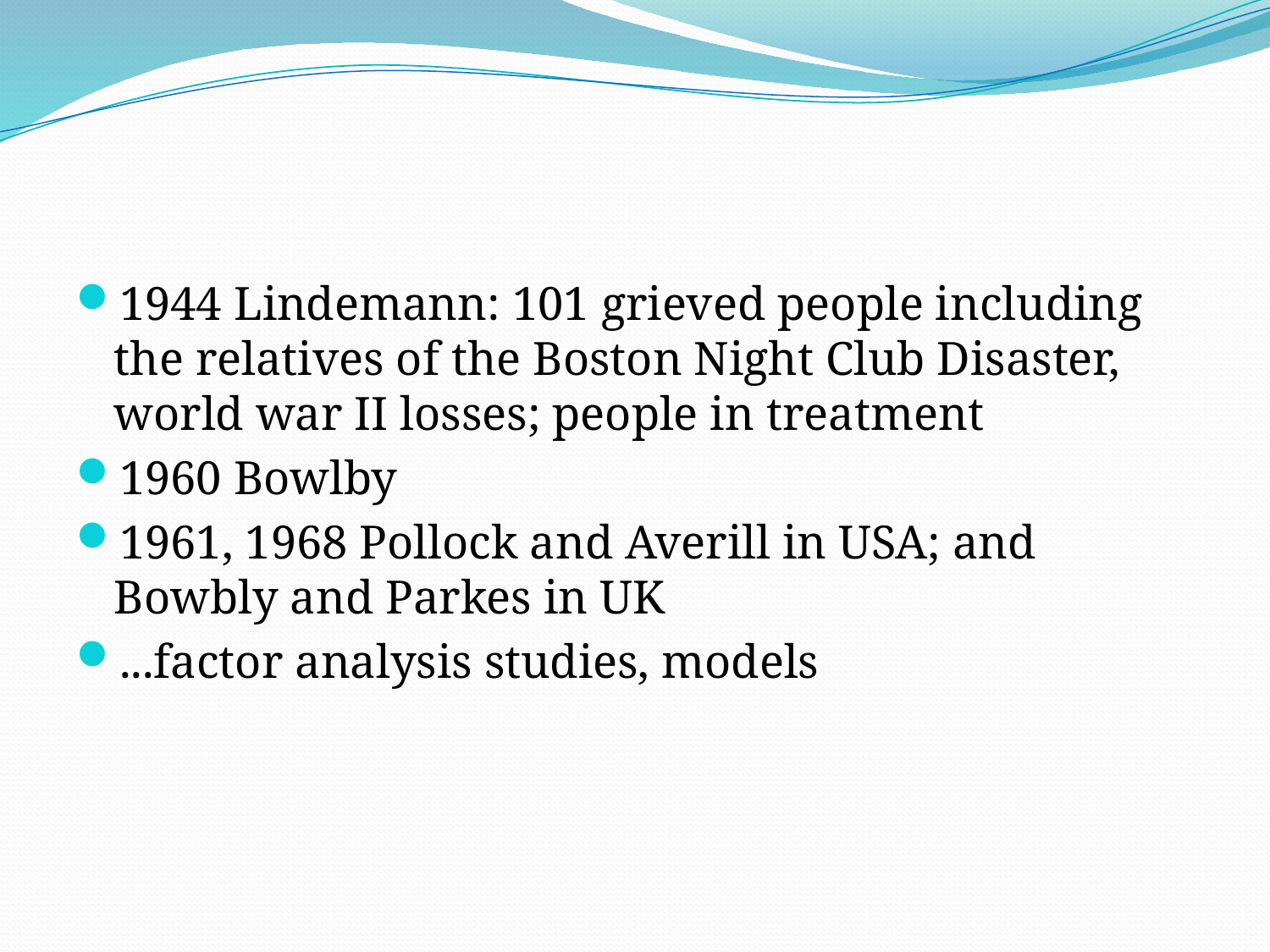

1944 Lindemann: 101 grieved people including the relatives of the Boston Night Club Disaster, world war II losses; people in treatment
1960 Bowlby
1961, 1968 Pollock and Averill in USA; and Bowbly and Parkes in UK
...factor analysis studies, models